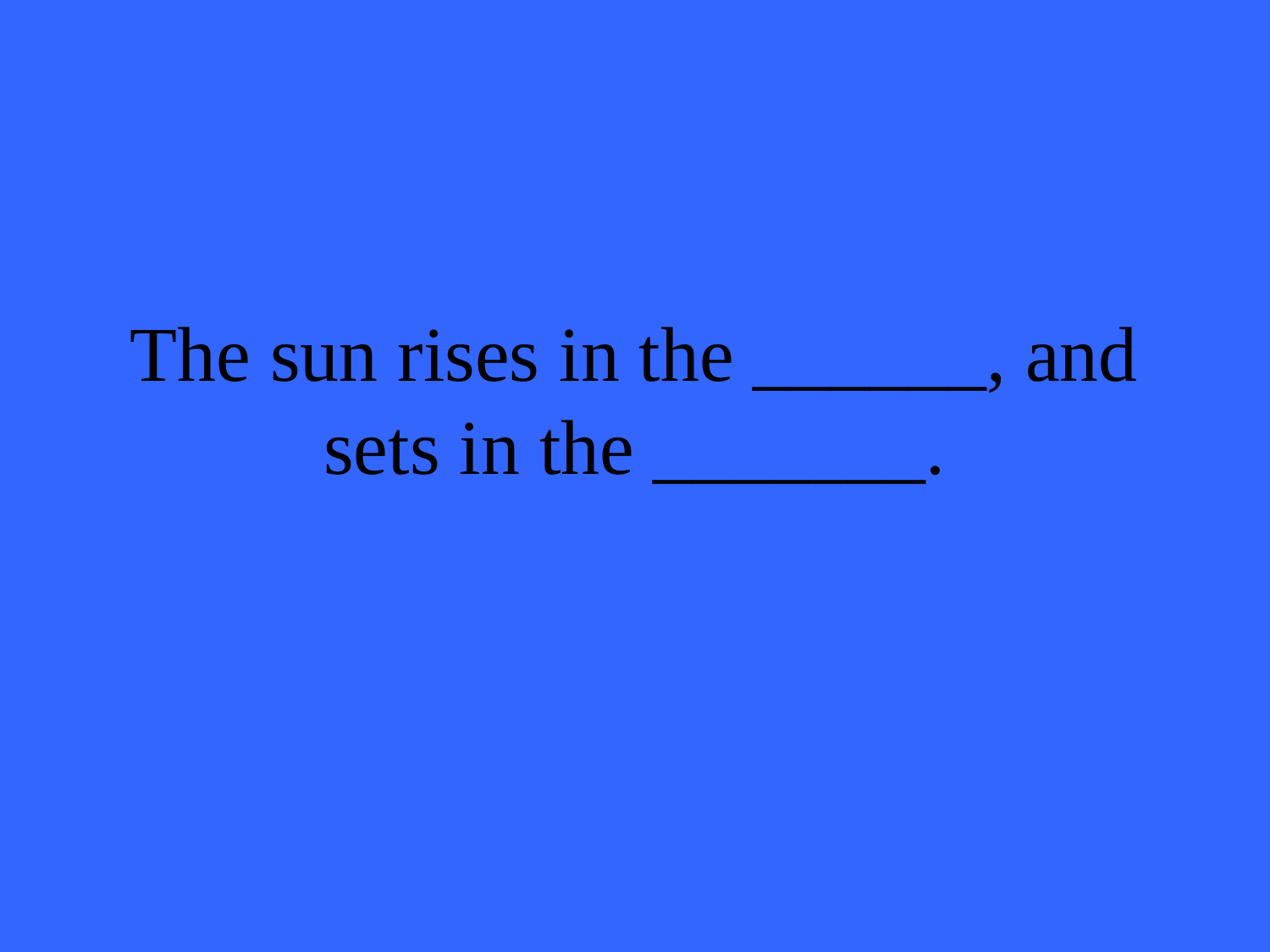

# The sun rises in the ______, and sets in the _______.